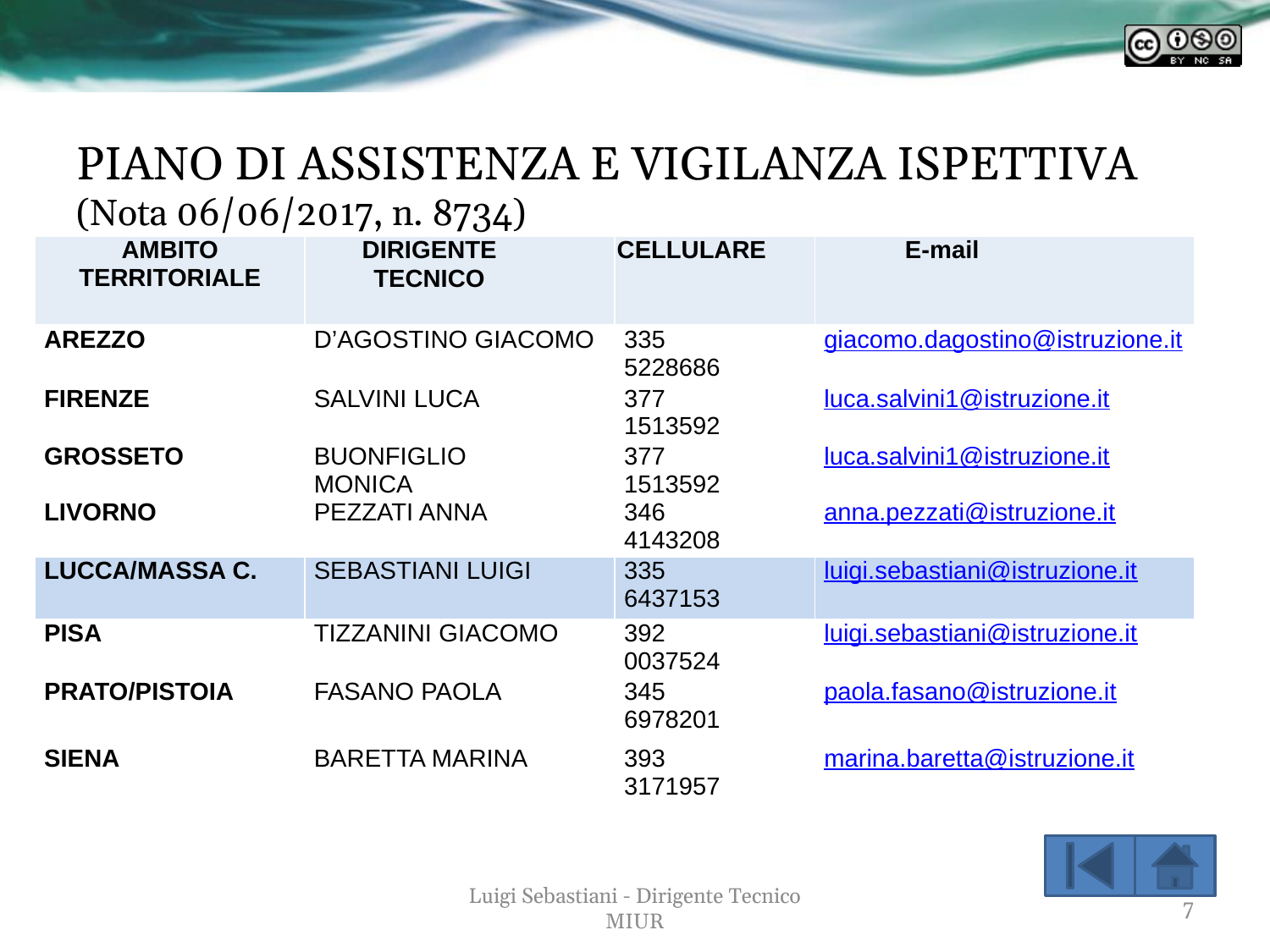

# PIANO DI ASSISTENZA E VIGILANZA ISPETTIVA (Nota 06/06/2017, n. 8734)
| AMBITO TERRITORIALE | DIRIGENTE TECNICO | CELLULARE | E-mail |
| --- | --- | --- | --- |
| AREZZO | D’AGOSTINO GIACOMO | 335 5228686 | giacomo.dagostino@istruzione.it |
| FIRENZE | SALVINI LUCA | 377 1513592 | luca.salvini1@istruzione.it |
| GROSSETO | BUONFIGLIO MONICA | 377 1513592 | luca.salvini1@istruzione.it |
| LIVORNO | PEZZATI ANNA | 346 4143208 | anna.pezzati@istruzione.it |
| LUCCA/MASSA C. | SEBASTIANI LUIGI | 335 6437153 | luigi.sebastiani@istruzione.it |
| PISA | TIZZANINI GIACOMO | 392 0037524 | luigi.sebastiani@istruzione.it |
| PRATO/PISTOIA | FASANO PAOLA | 345 6978201 | paola.fasano@istruzione.it |
| SIENA | BARETTA MARINA | 393 3171957 | marina.baretta@istruzione.it |

Luigi Sebastiani - Dirigente Tecnico MIUR
7